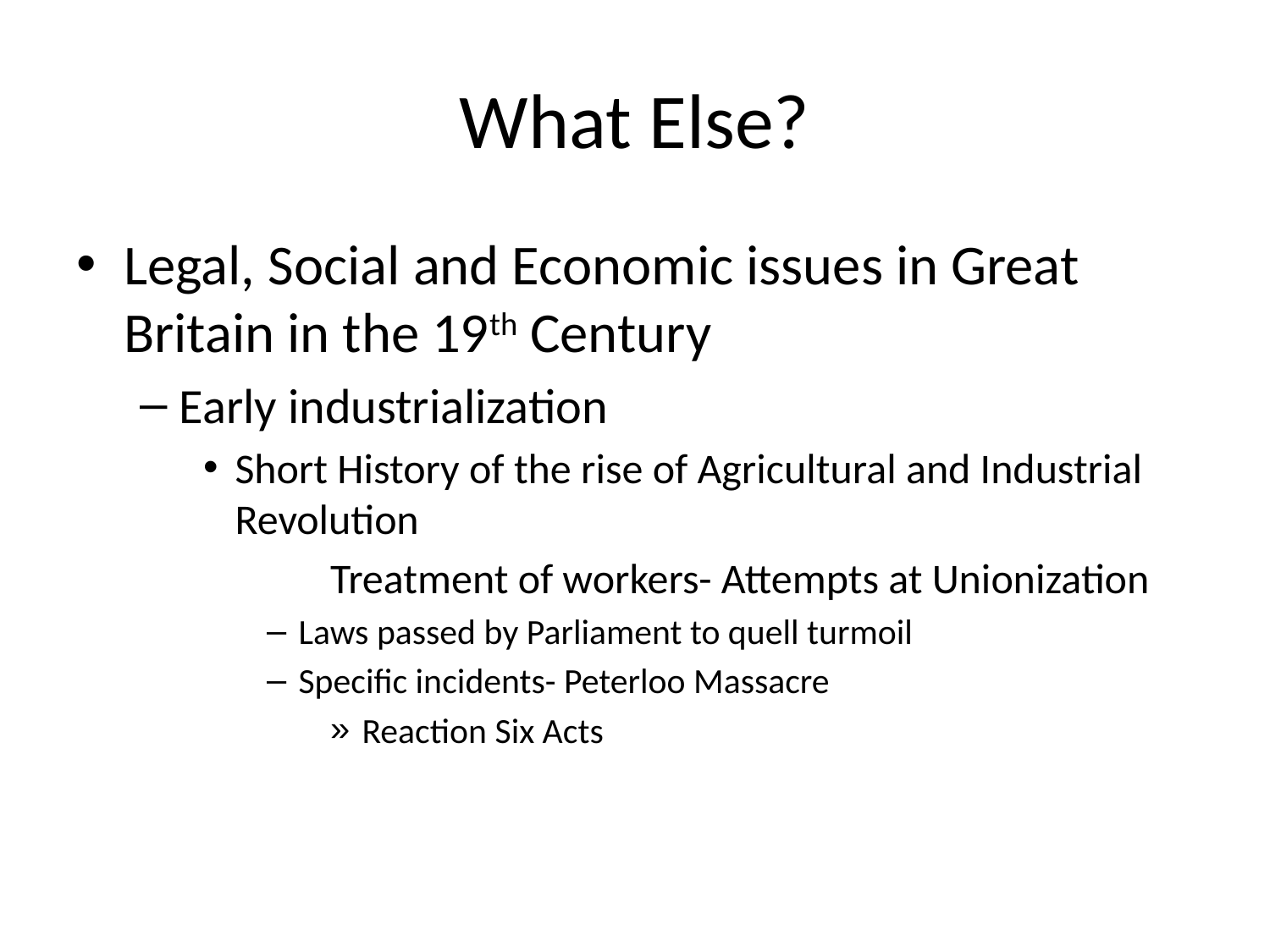

# What Else?
Legal, Social and Economic issues in Great Britain in the 19th Century
Early industrialization
Short History of the rise of Agricultural and Industrial Revolution
	Treatment of workers- Attempts at Unionization
Laws passed by Parliament to quell turmoil
Specific incidents- Peterloo Massacre
Reaction Six Acts